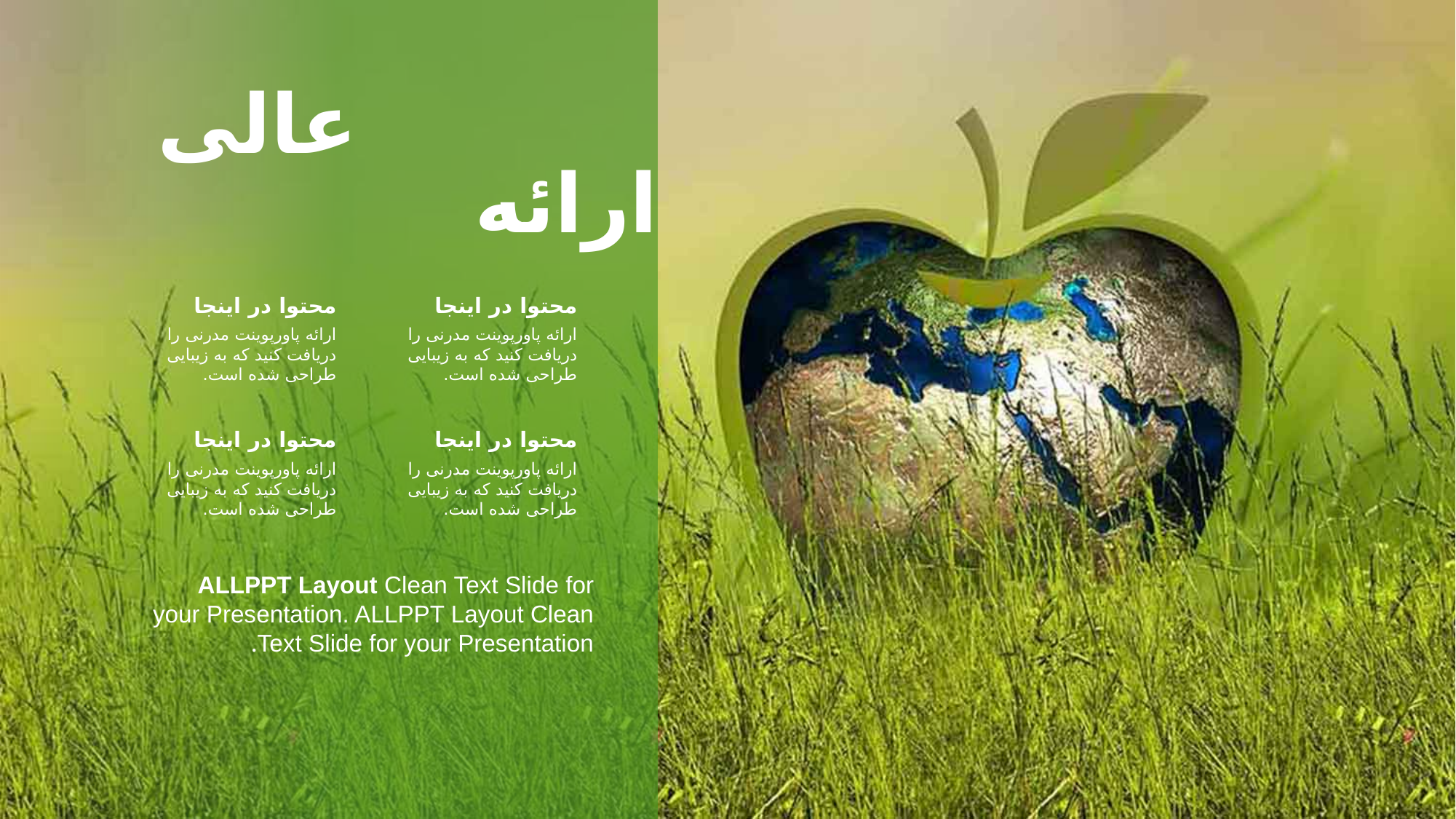

عالی

ارائه
محتوا در اینجا
ارائه پاورپوینت مدرنی را دریافت کنید که به زیبایی طراحی شده است.
محتوا در اینجا
ارائه پاورپوینت مدرنی را دریافت کنید که به زیبایی طراحی شده است.
محتوا در اینجا
ارائه پاورپوینت مدرنی را دریافت کنید که به زیبایی طراحی شده است.
محتوا در اینجا
ارائه پاورپوینت مدرنی را دریافت کنید که به زیبایی طراحی شده است.
ALLPPT Layout Clean Text Slide for your Presentation. ALLPPT Layout Clean Text Slide for your Presentation.